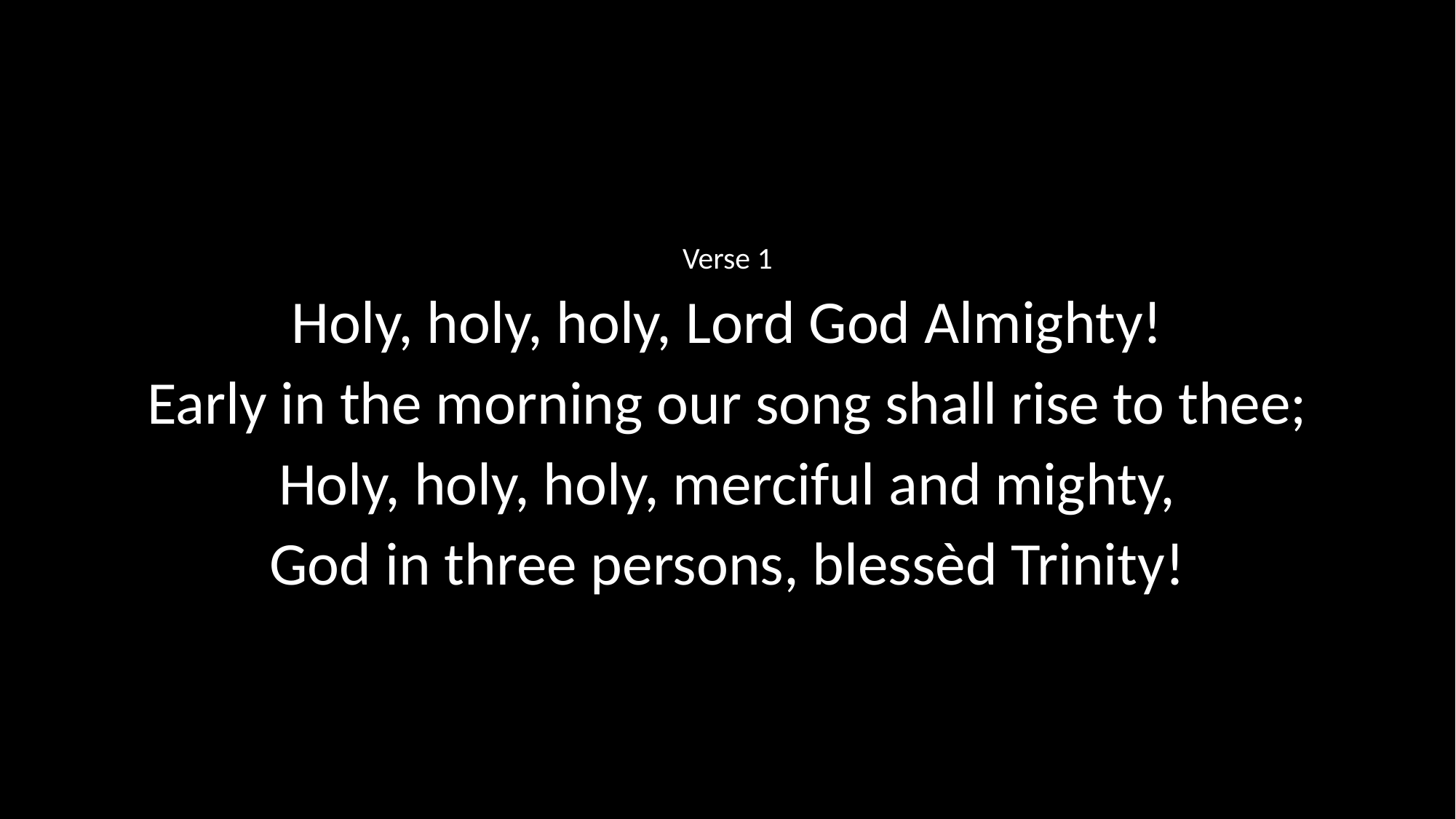

Verse 1
Holy, holy, holy, Lord God Almighty!
Early in the morning our song shall rise to thee;
Holy, holy, holy, merciful and mighty,
God in three persons, blessèd Trinity!